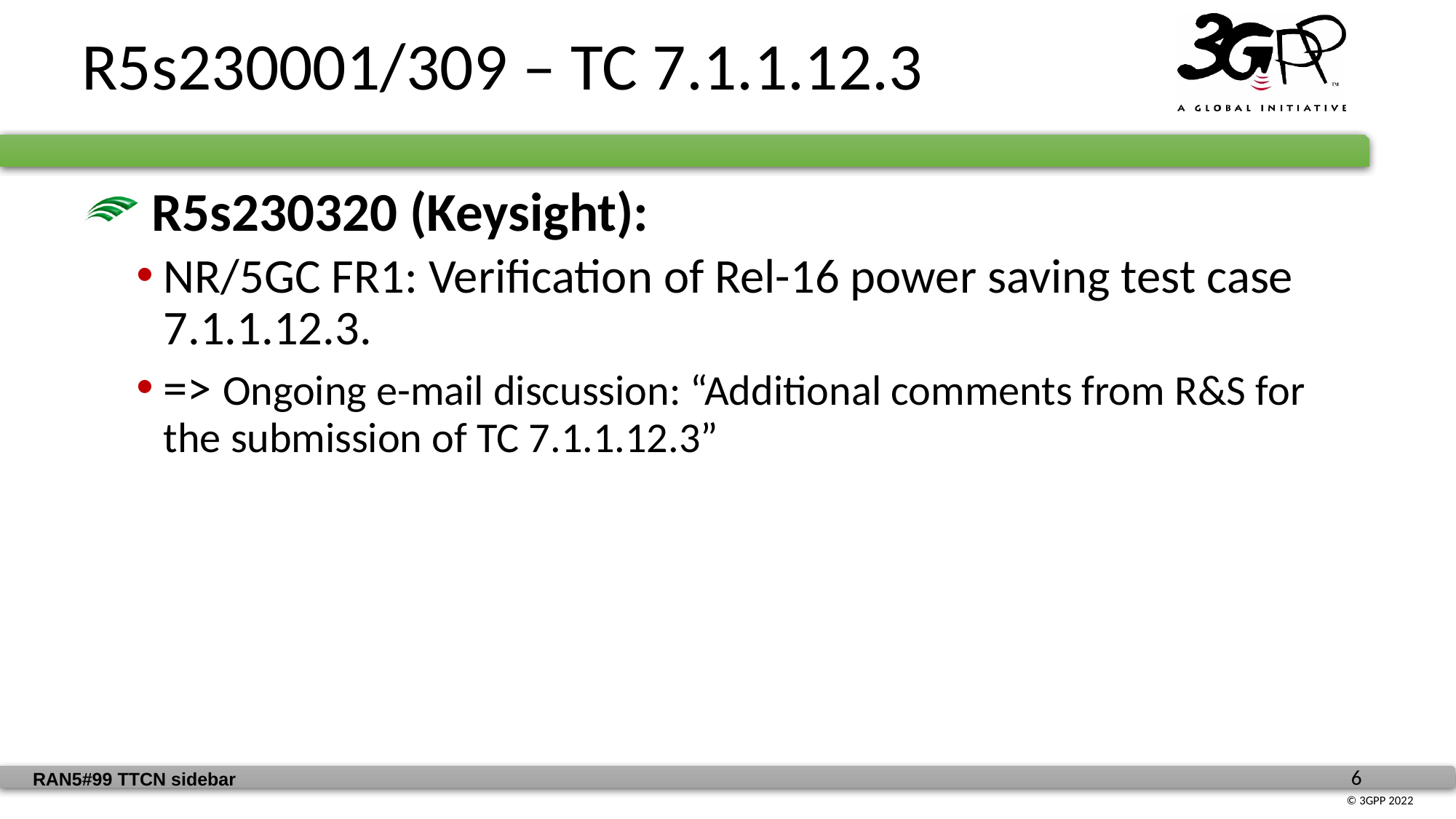

R5s230001/309 – TC 7.1.1.12.3
 R5s230320 (Keysight):
NR/5GC FR1: Verification of Rel-16 power saving test case 7.1.1.12.3.
=> Ongoing e-mail discussion: “Additional comments from R&S for the submission of TC 7.1.1.12.3”